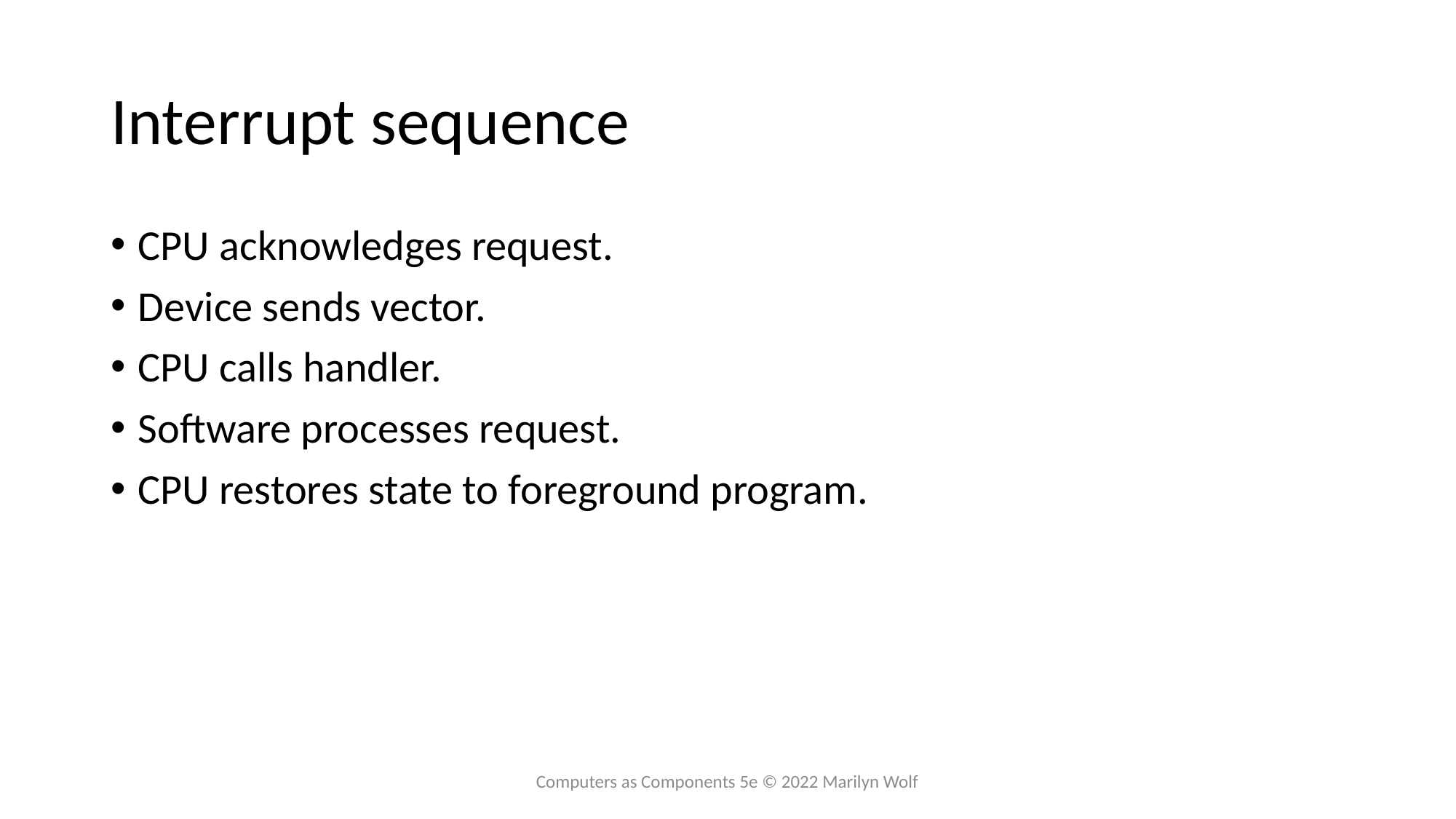

# Interrupt sequence
CPU acknowledges request.
Device sends vector.
CPU calls handler.
Software processes request.
CPU restores state to foreground program.
Computers as Components 5e © 2022 Marilyn Wolf